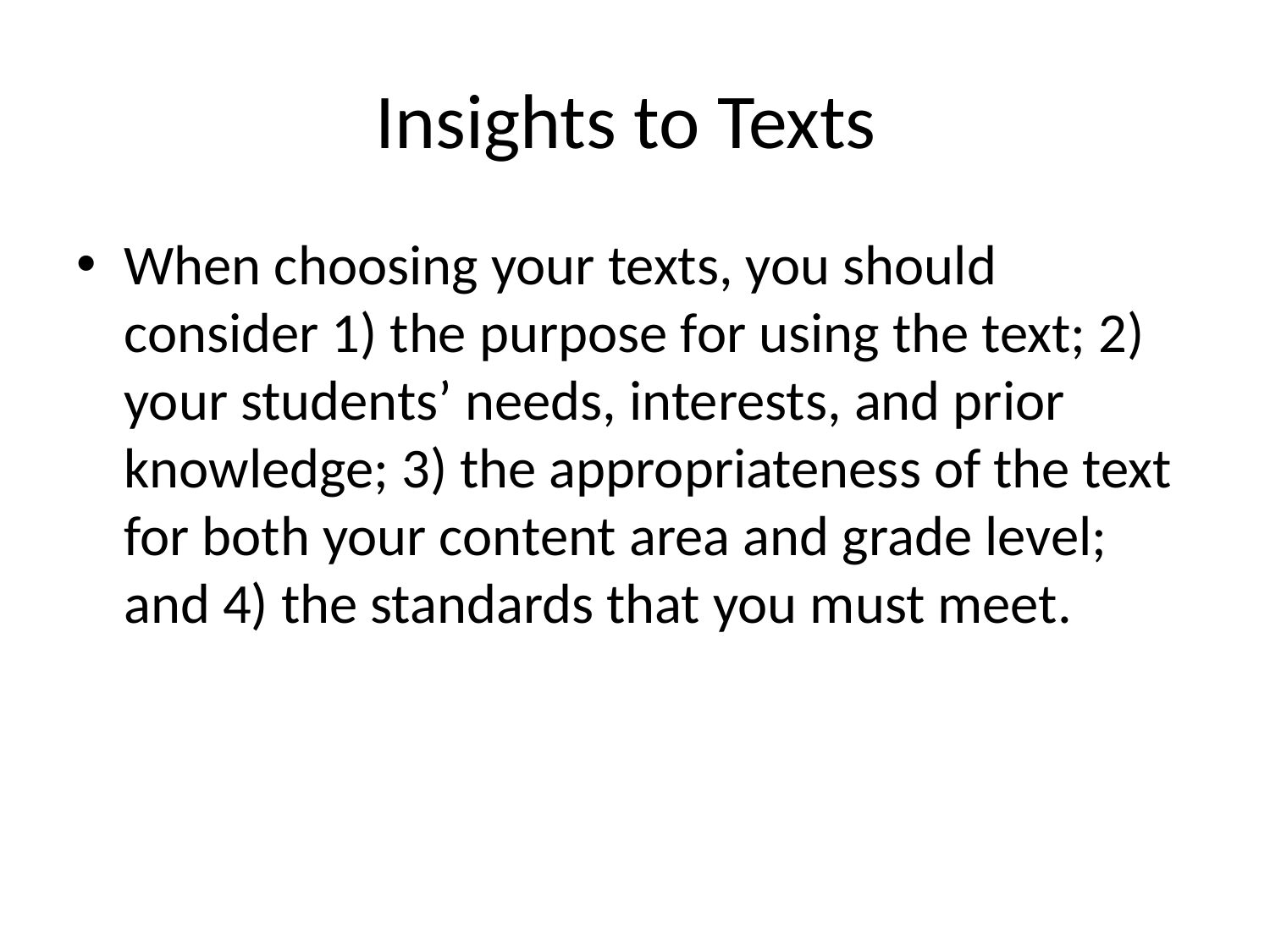

# Insights to Texts
When choosing your texts, you should consider 1) the purpose for using the text; 2) your students’ needs, interests, and prior knowledge; 3) the appropriateness of the text for both your content area and grade level; and 4) the standards that you must meet.